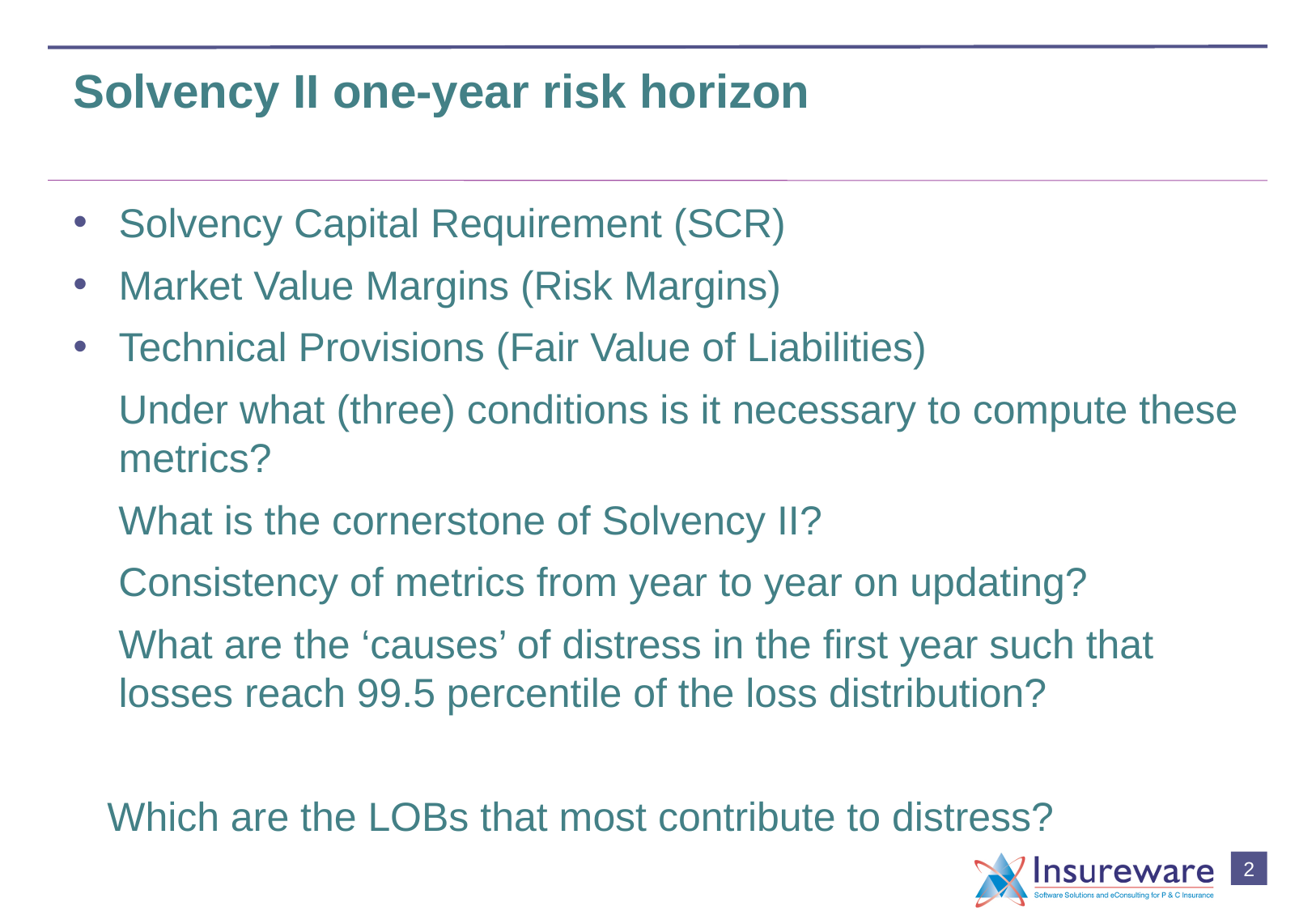

# Solvency II one-year risk horizon
Solvency Capital Requirement (SCR)
Market Value Margins (Risk Margins)
Technical Provisions (Fair Value of Liabilities)
    Under what (three) conditions is it necessary to compute these metrics?
    What is the cornerstone of Solvency II?
    Consistency of metrics from year to year on updating?
    What are the ‘causes’ of distress in the first year such that losses reach 99.5 percentile of the loss distribution?

   Which are the LOBs that most contribute to distress?

2